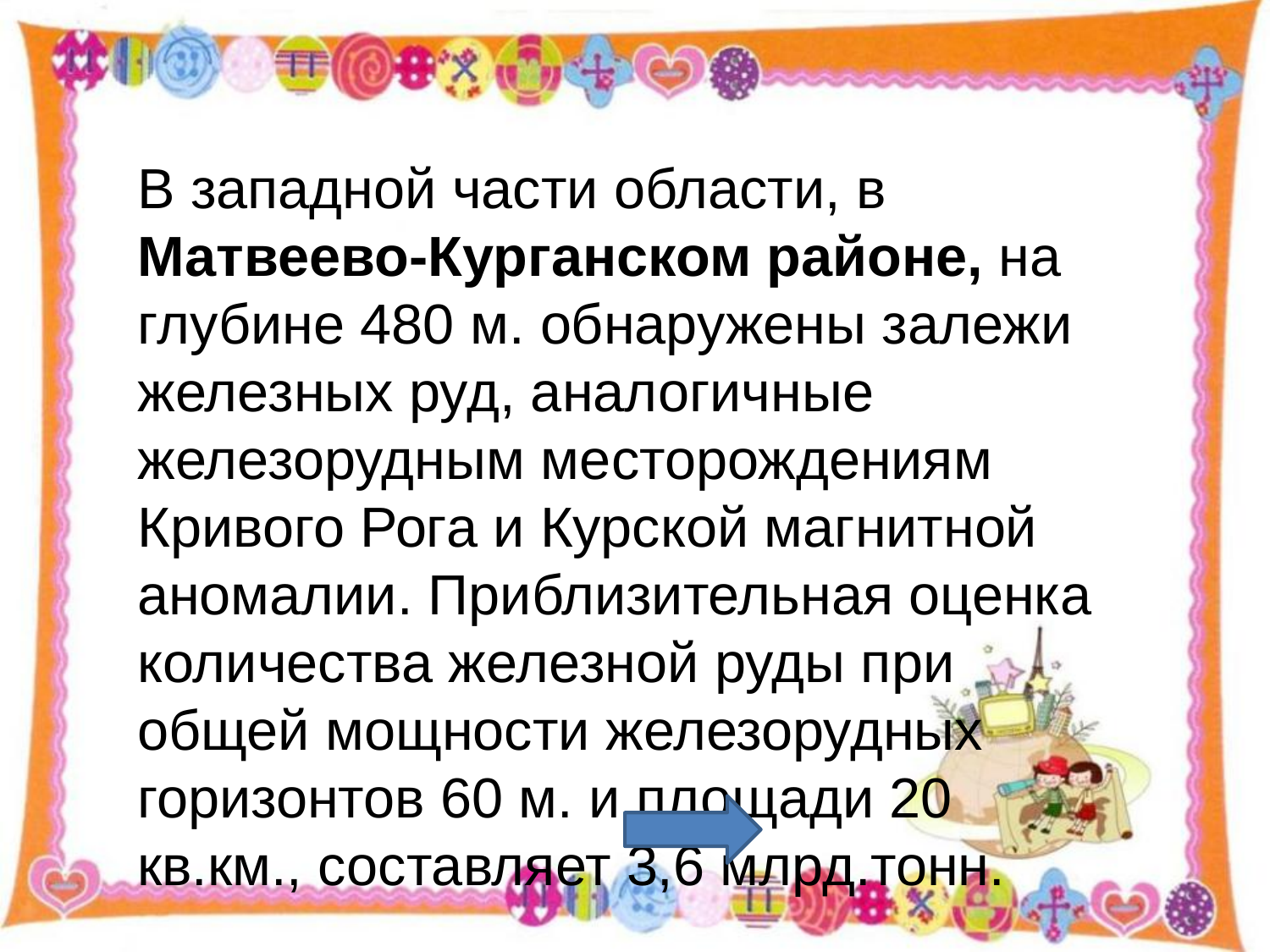

В западной части области, в Матвеево-Курганском районе, на глубине 480 м. обнаружены залежи железных руд, аналогичные железорудным месторождениям Кривого Рога и Курской магнитной аномалии. Приблизительная оценка количества железной руды при общей мощности железорудных горизонтов 60 м. и площади 20 кв.км., составляет 3,6 млрд.тонн.